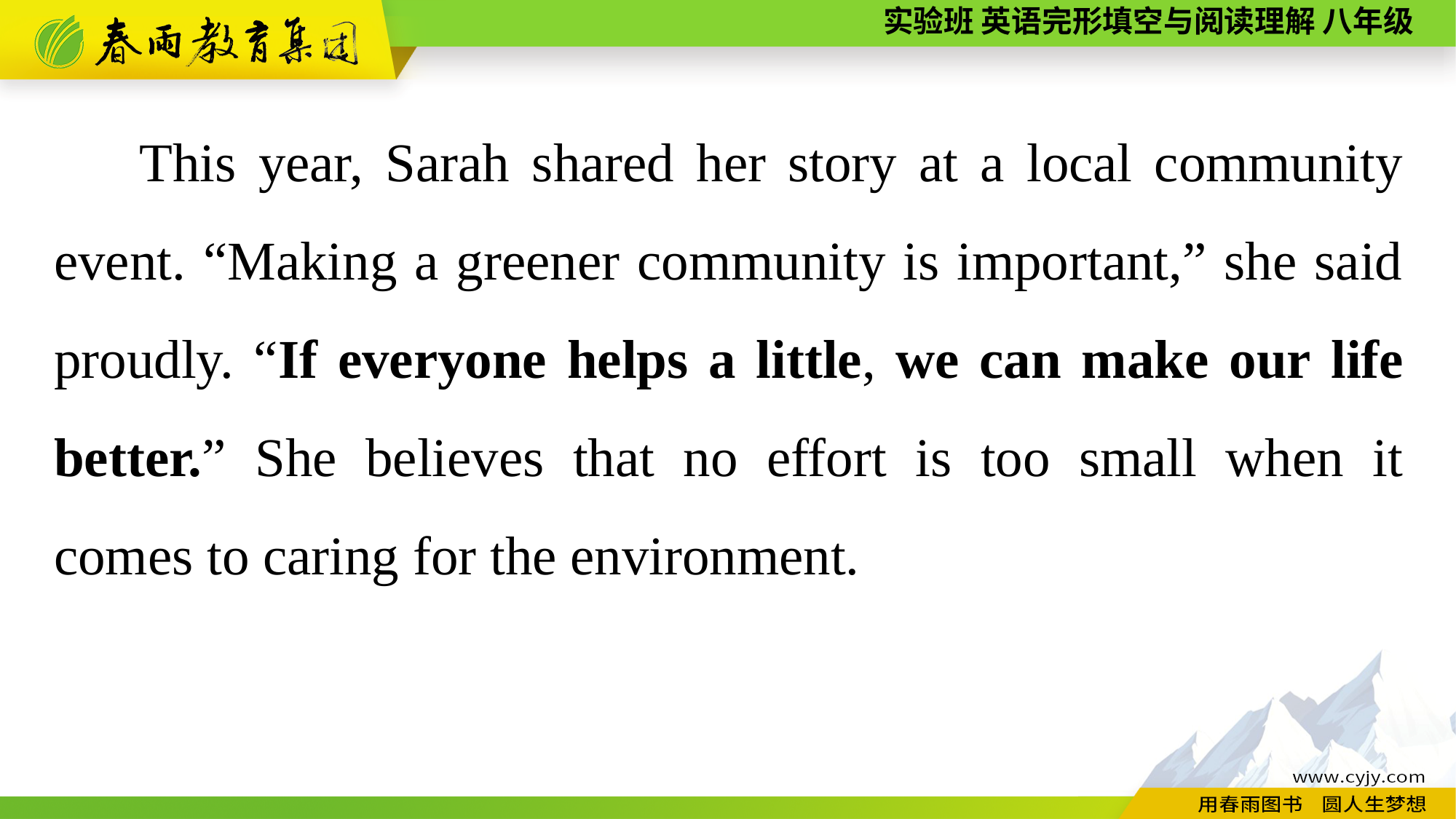

This year, Sarah shared her story at a local community event. “Making a greener community is important,” she said proudly. “If everyone helps a little, we can make our life better.” She believes that no effort is too small when it comes to caring for the environment.